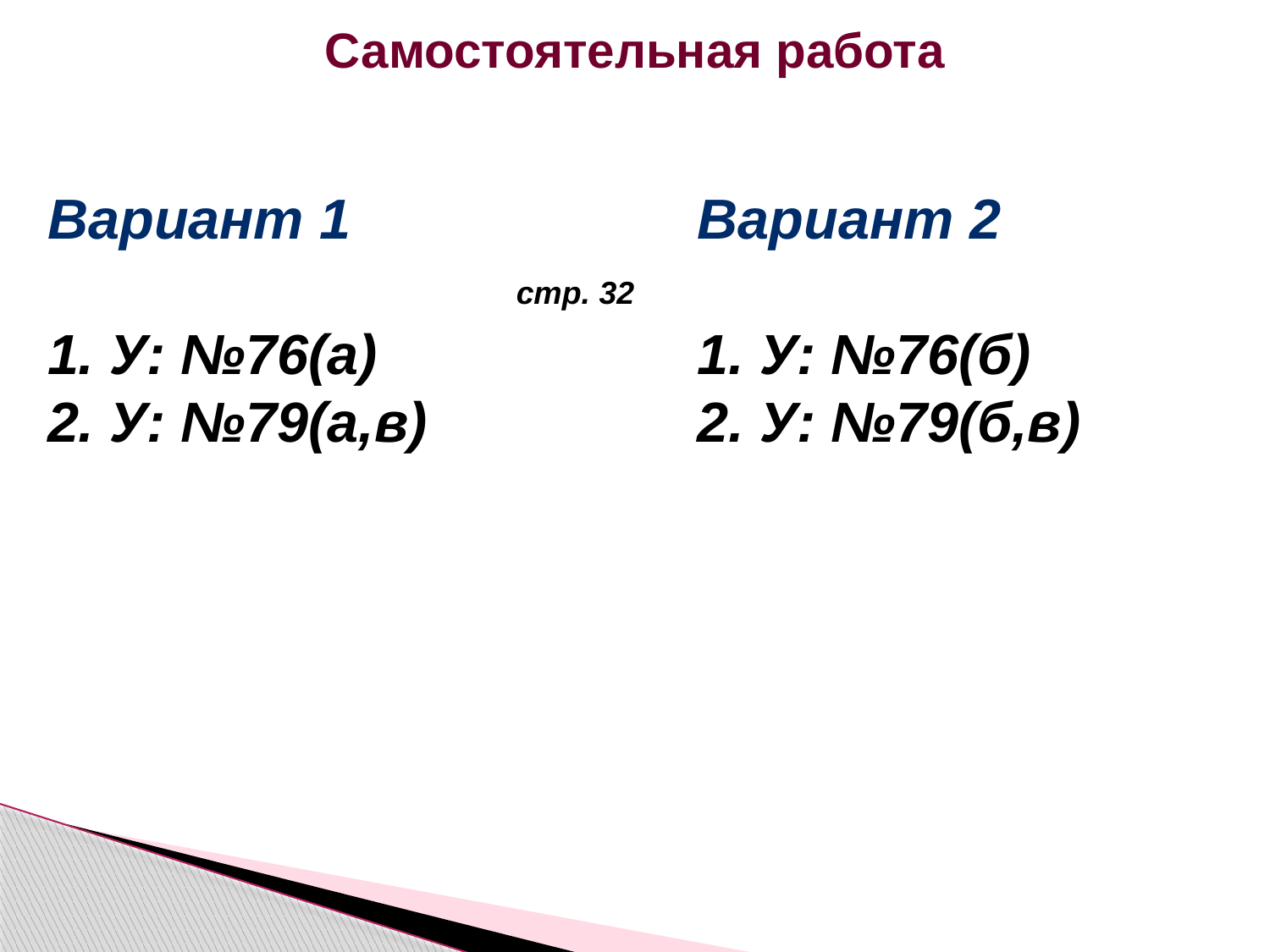

# Самостоятельная работа
Вариант 1

1. У: №76(а)
2. У: №79(а,в)

Вариант 2

1. У: №76(б)
2. У: №79(б,в)
стр. 32